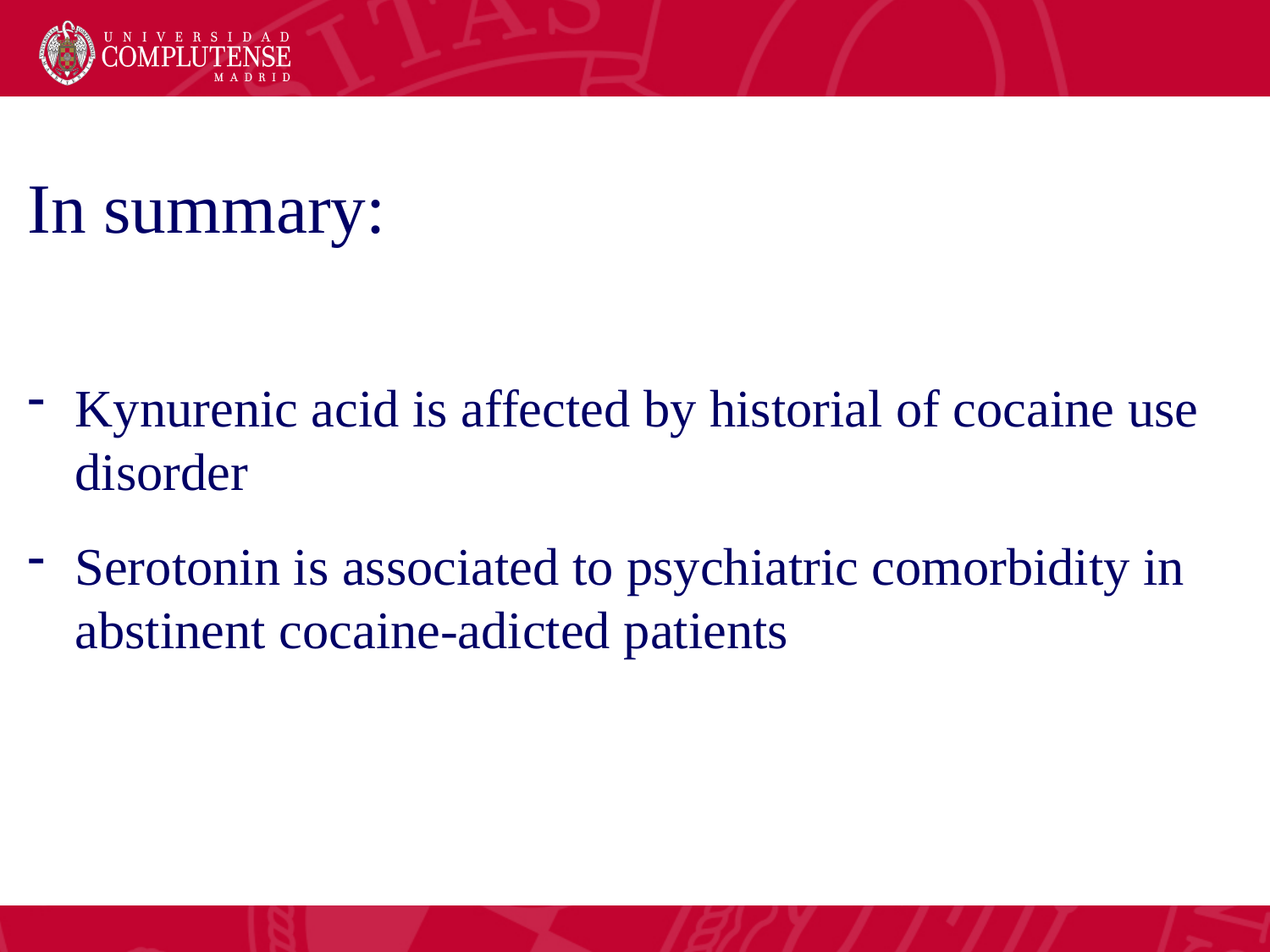

In summary:

Kynurenic acid is affected by historial of cocaine use disorder
Serotonin is associated to psychiatric comorbidity in abstinent cocaine-adicted patients